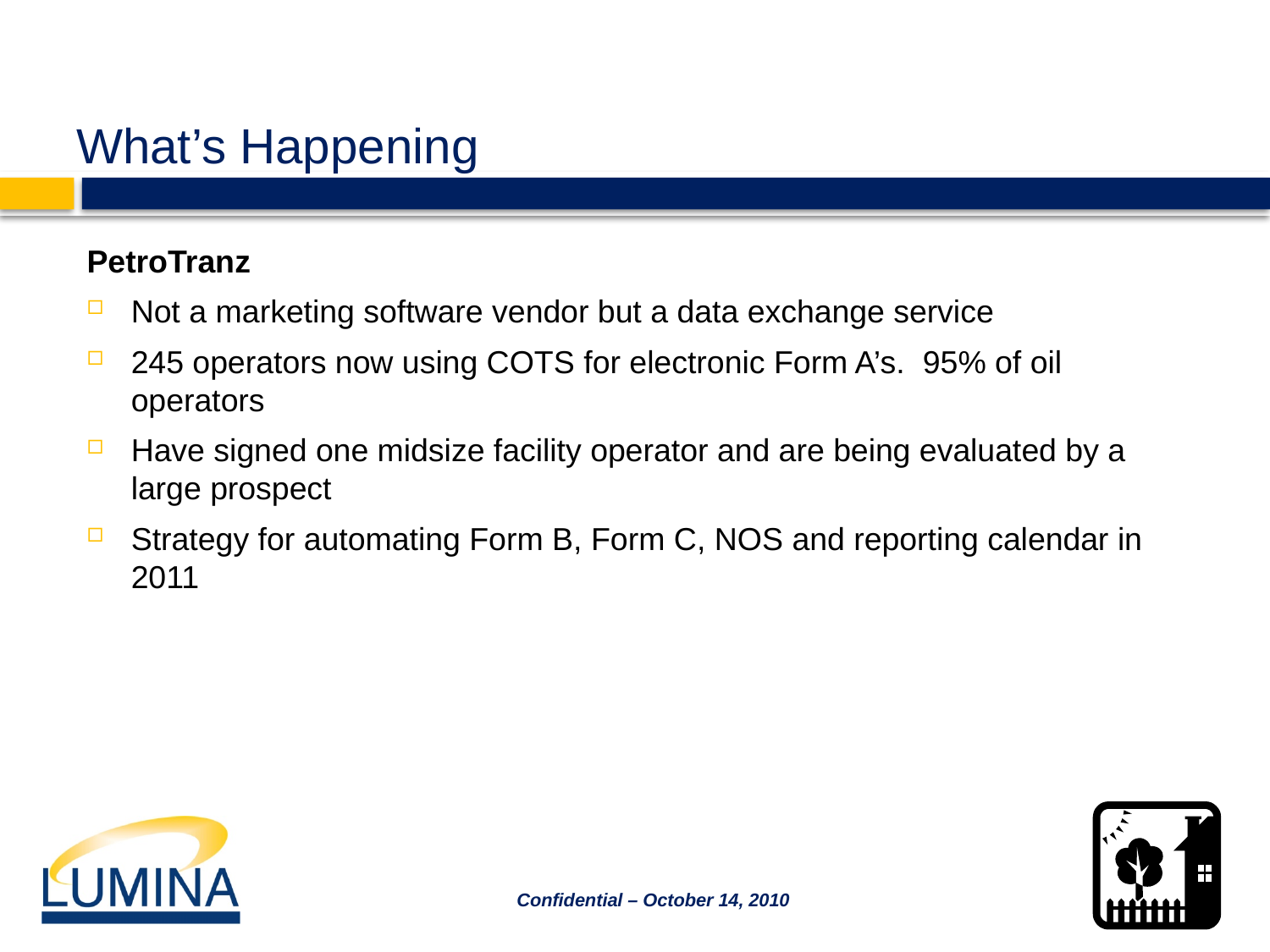

# What’s Happening
PetroTranz
Not a marketing software vendor but a data exchange service
245 operators now using COTS for electronic Form A’s.  95% of oil operators
Have signed one midsize facility operator and are being evaluated by a large prospect
Strategy for automating Form B, Form C, NOS and reporting calendar in 2011